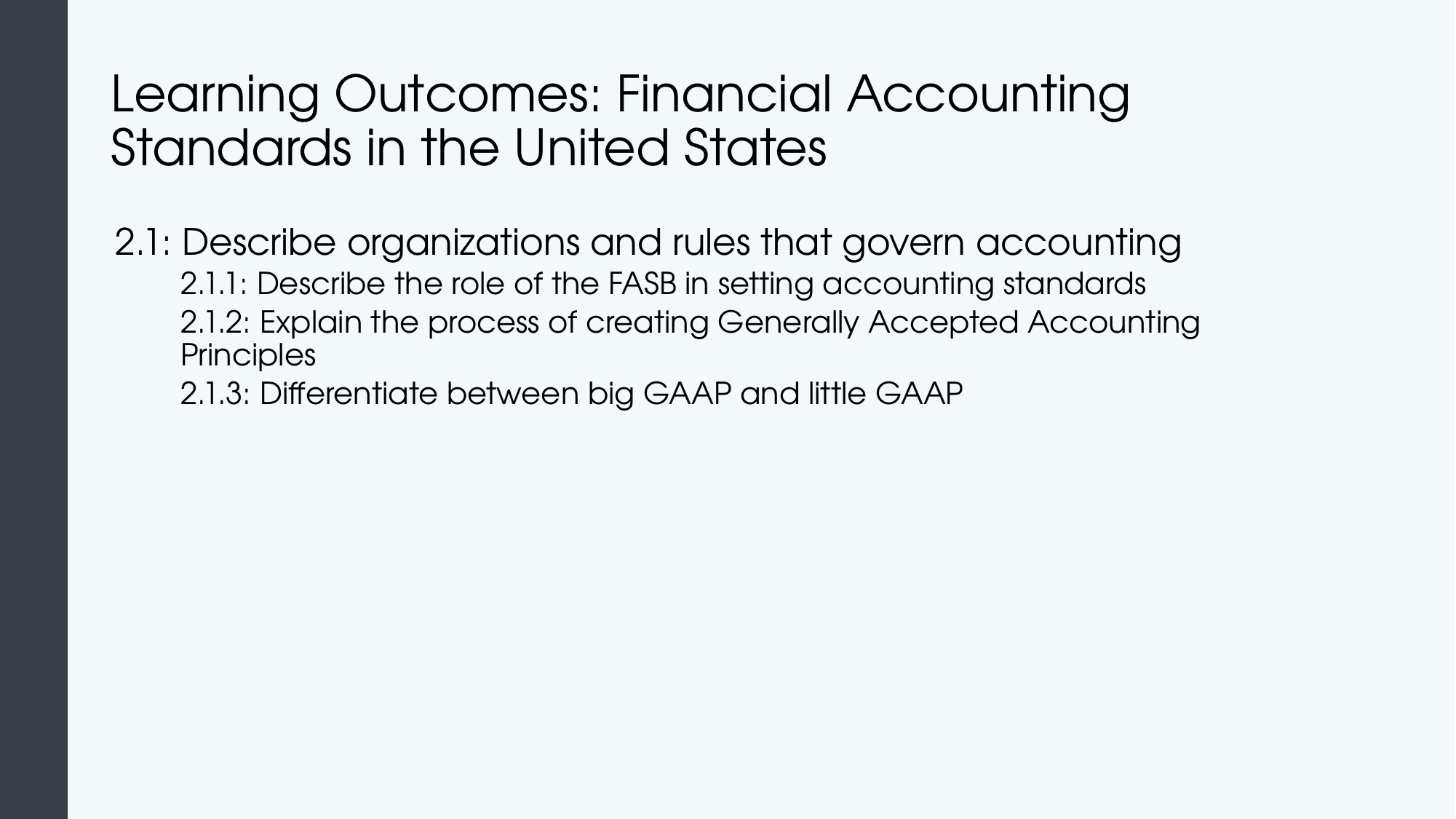

# Learning Outcomes: Financial Accounting Standards in the United States
2.1: Describe organizations and rules that govern accounting
2.1.1: Describe the role of the FASB in setting accounting standards
2.1.2: Explain the process of creating Generally Accepted Accounting Principles
2.1.3: Differentiate between big GAAP and little GAAP